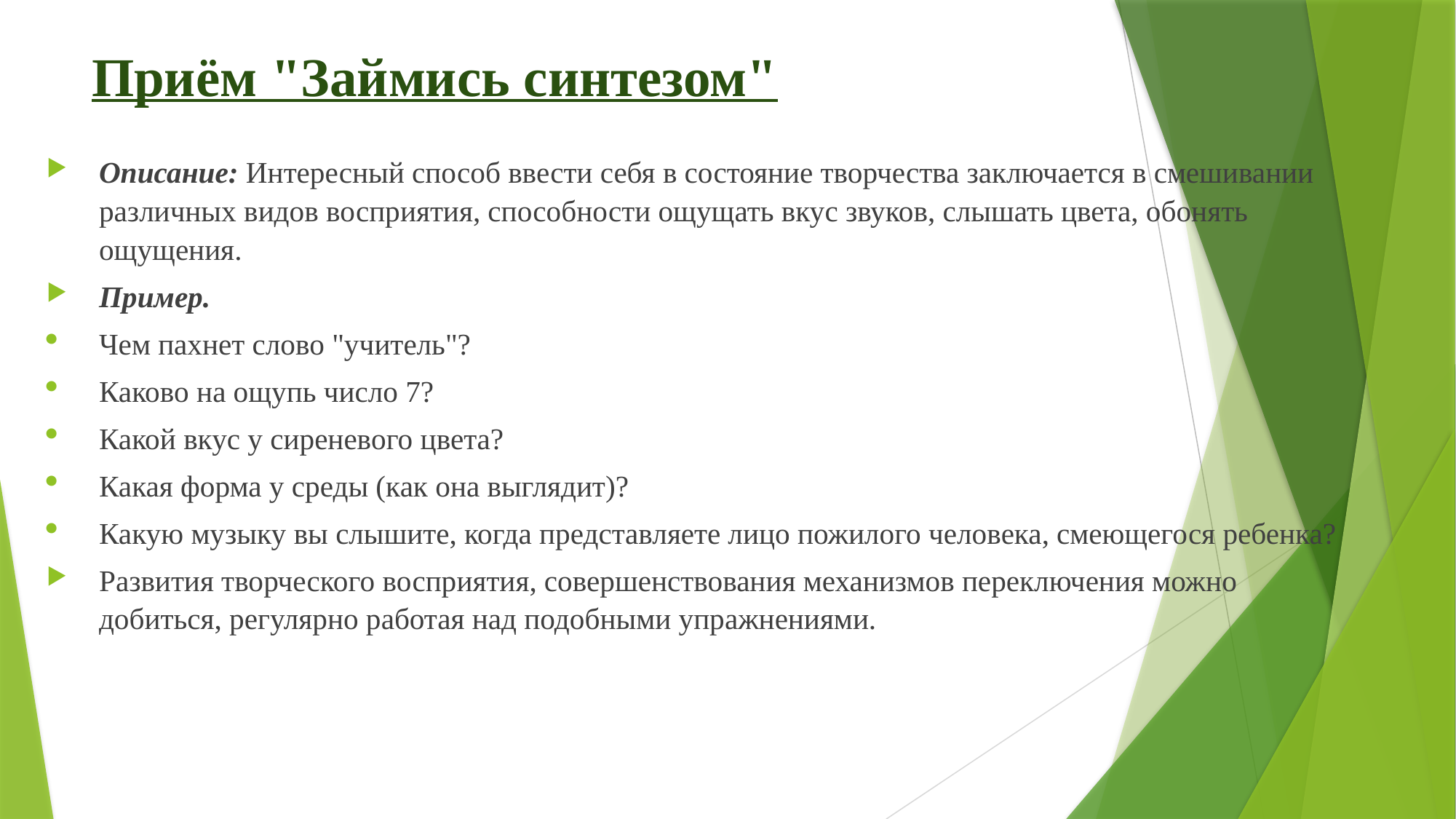

# Приём "Займись синтезом"
Описание: Интересный способ ввести себя в состояние творчества заключается в смешивании различных видов восприятия, способности ощущать вкус звуков, слышать цвета, обонять ощущения.
Пример.
Чем пахнет слово "учитель"?
Каково на ощупь число 7?
Какой вкус у сиреневого цвета?
Какая форма у среды (как она выглядит)?
Какую музыку вы слышите, когда представляете лицо пожилого человека, смеющегося ребенка?
Развития творческого восприятия, совершенствования механизмов переключения можно добиться, регулярно работая над подобными упражнениями.